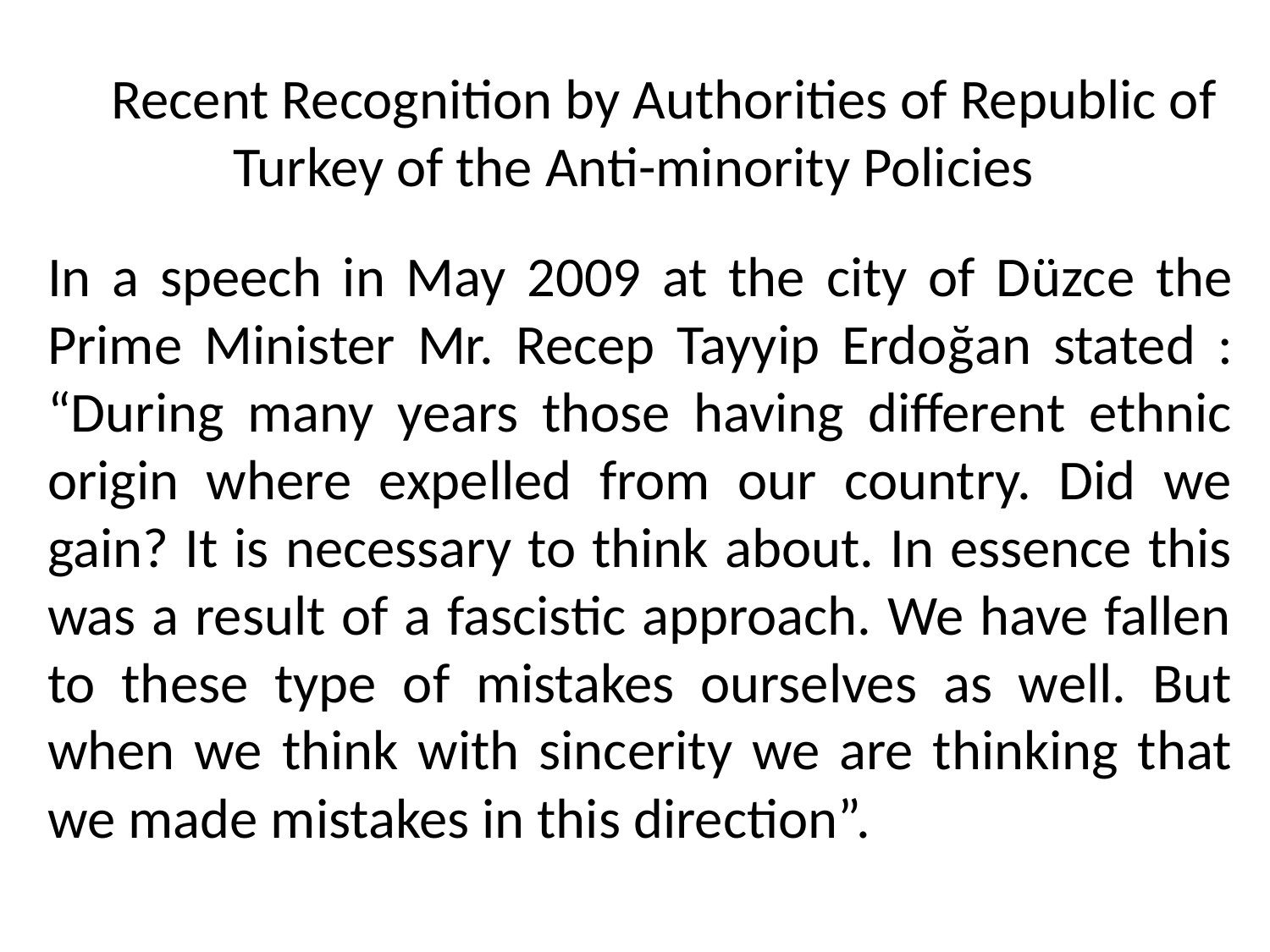

Recent Recognition by Authorities of Republic of Turkey of the Anti-minority Policies

In a speech in May 2009 at the city of Düzce the Prime Minister Mr. Recep Tayyip Erdoğan stated : “During many years those having different ethnic origin where expelled from our country. Did we gain? It is necessary to think about. In essence this was a result of a fascistic approach. We have fallen to these type of mistakes ourselves as well. But when we think with sincerity we are thinking that we made mistakes in this direction”.